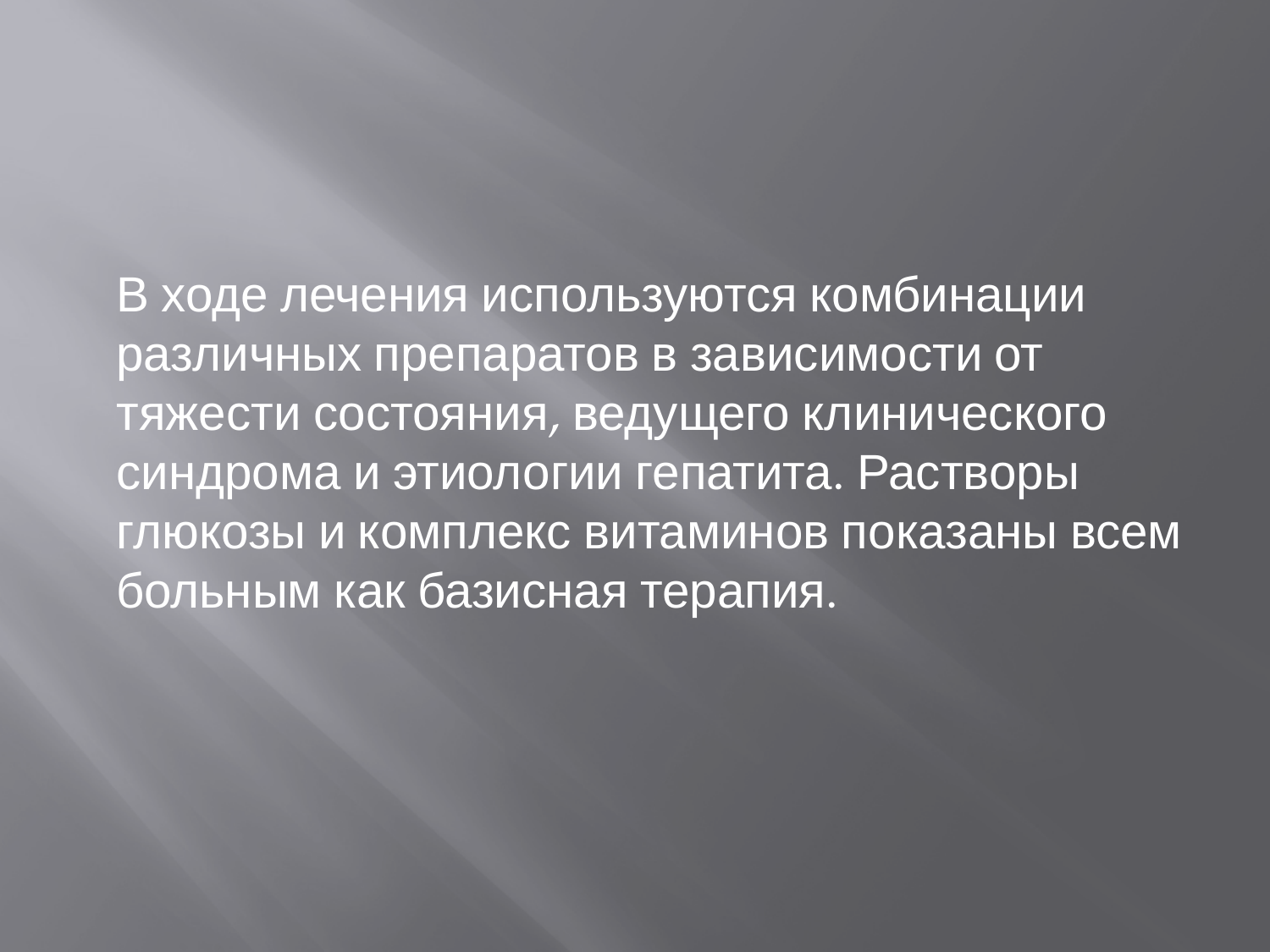

В ходе лечения используются комбинации различных препаратов в зависимости от тяжести состояния, ведущего клинического синдрома и этиологии гепатита. Растворы глюкозы и комплекс витаминов показаны всем больным как базисная терапия.